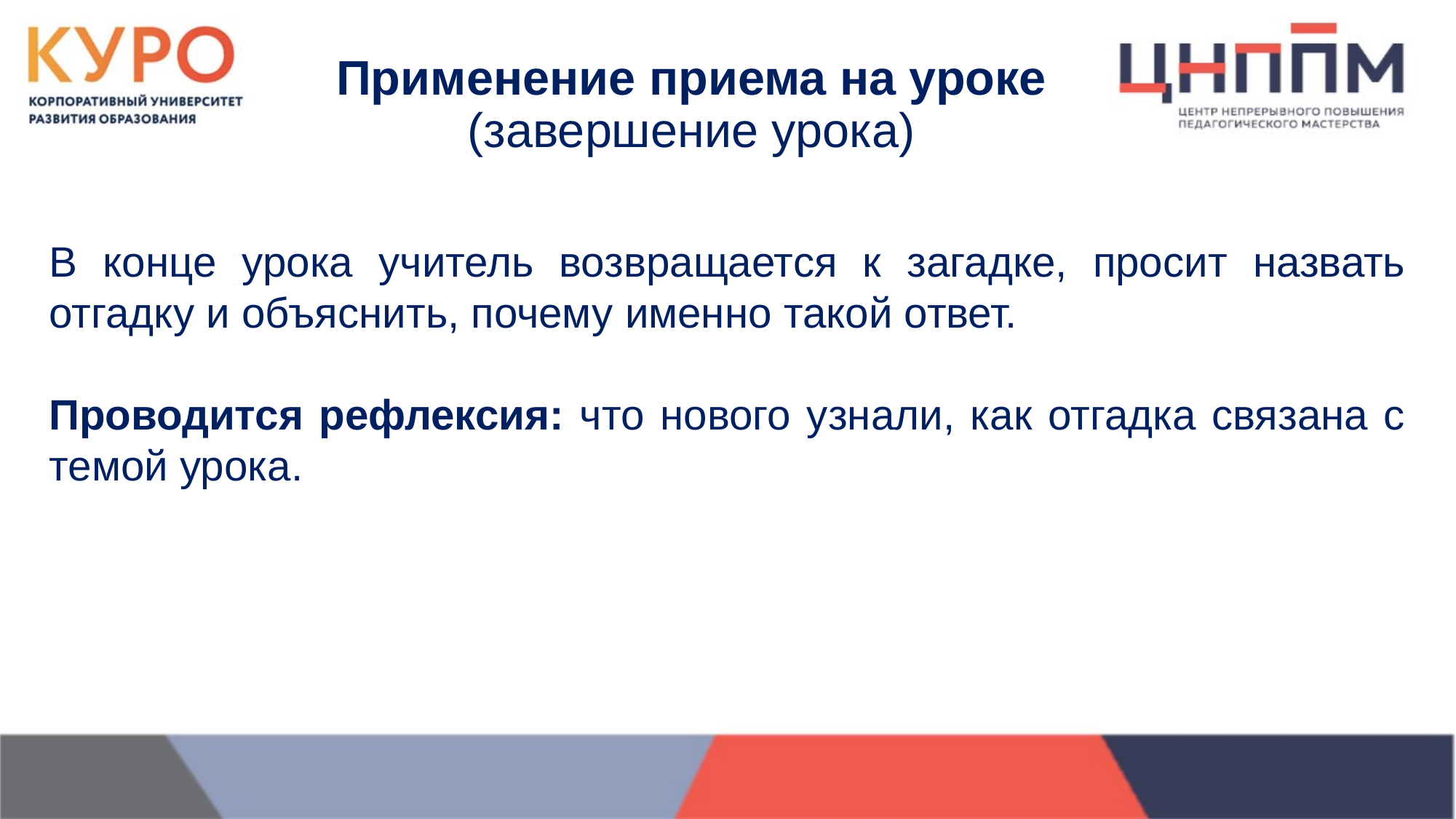

# Применение приема на уроке (завершение урока)
В конце урока учитель возвращается к загадке, просит назвать отгадку и объяснить, почему именно такой ответ.

Проводится рефлексия: что нового узнали, как отгадка связана с темой урока.